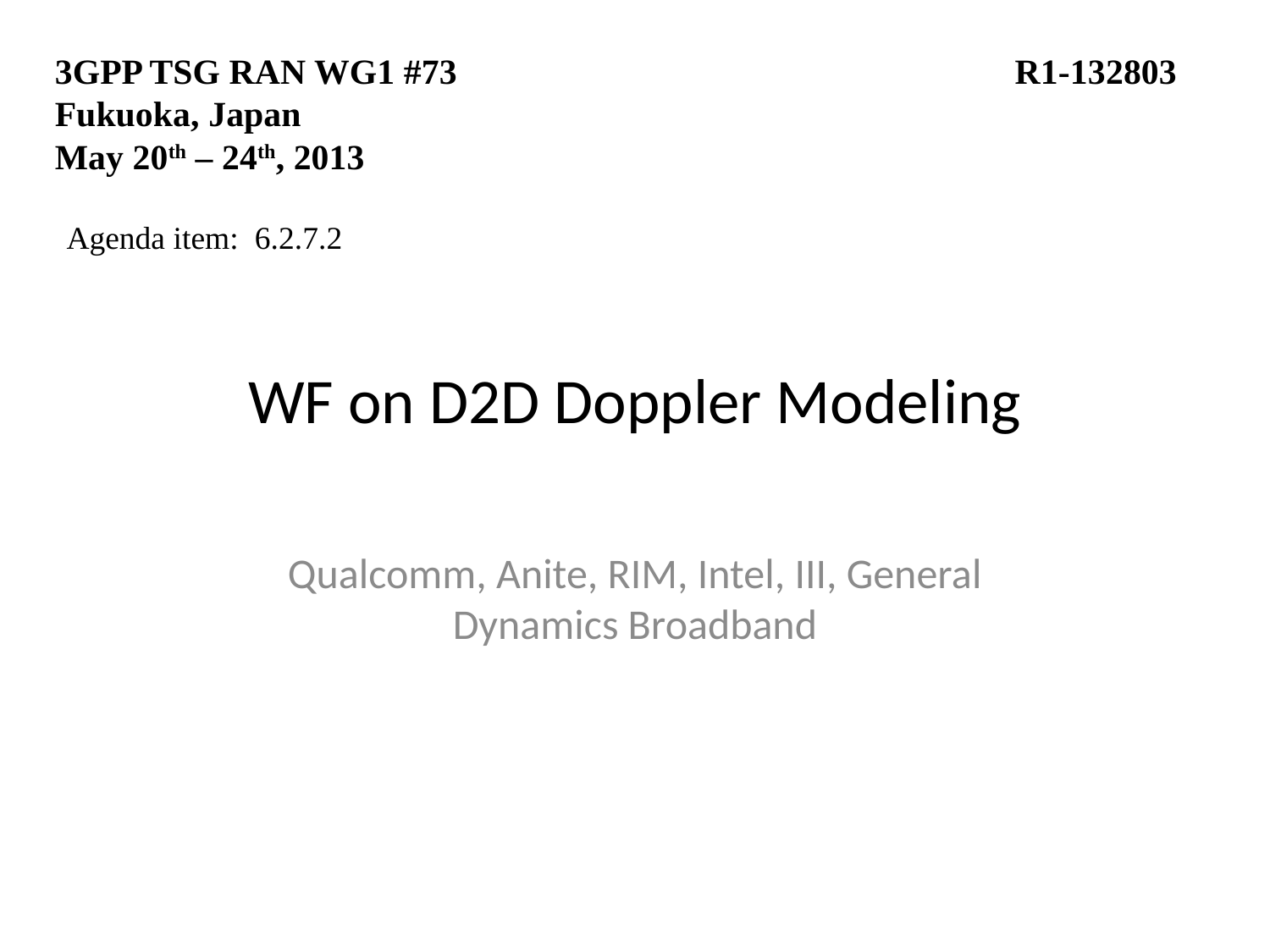

3GPP TSG RAN WG1 #73				        R1-132803
Fukuoka, Japan
May 20th – 24th, 2013
Agenda item:  6.2.7.2
# WF on D2D Doppler Modeling
Qualcomm, Anite, RIM, Intel, III, General Dynamics Broadband